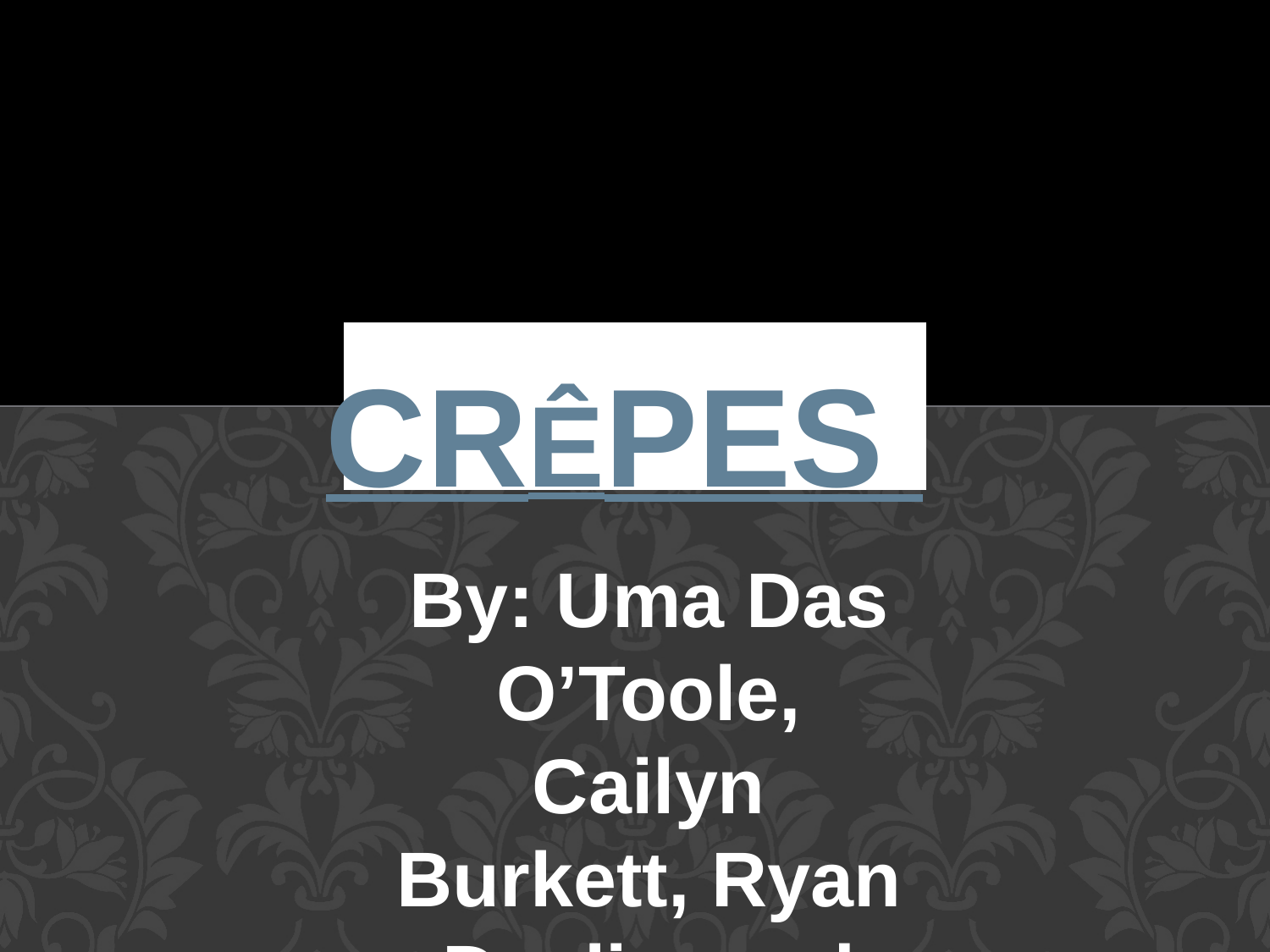

# Crêpes
By: Uma Das O’Toole, Cailyn Burkett, Ryan Devlin, and Capri Pimental